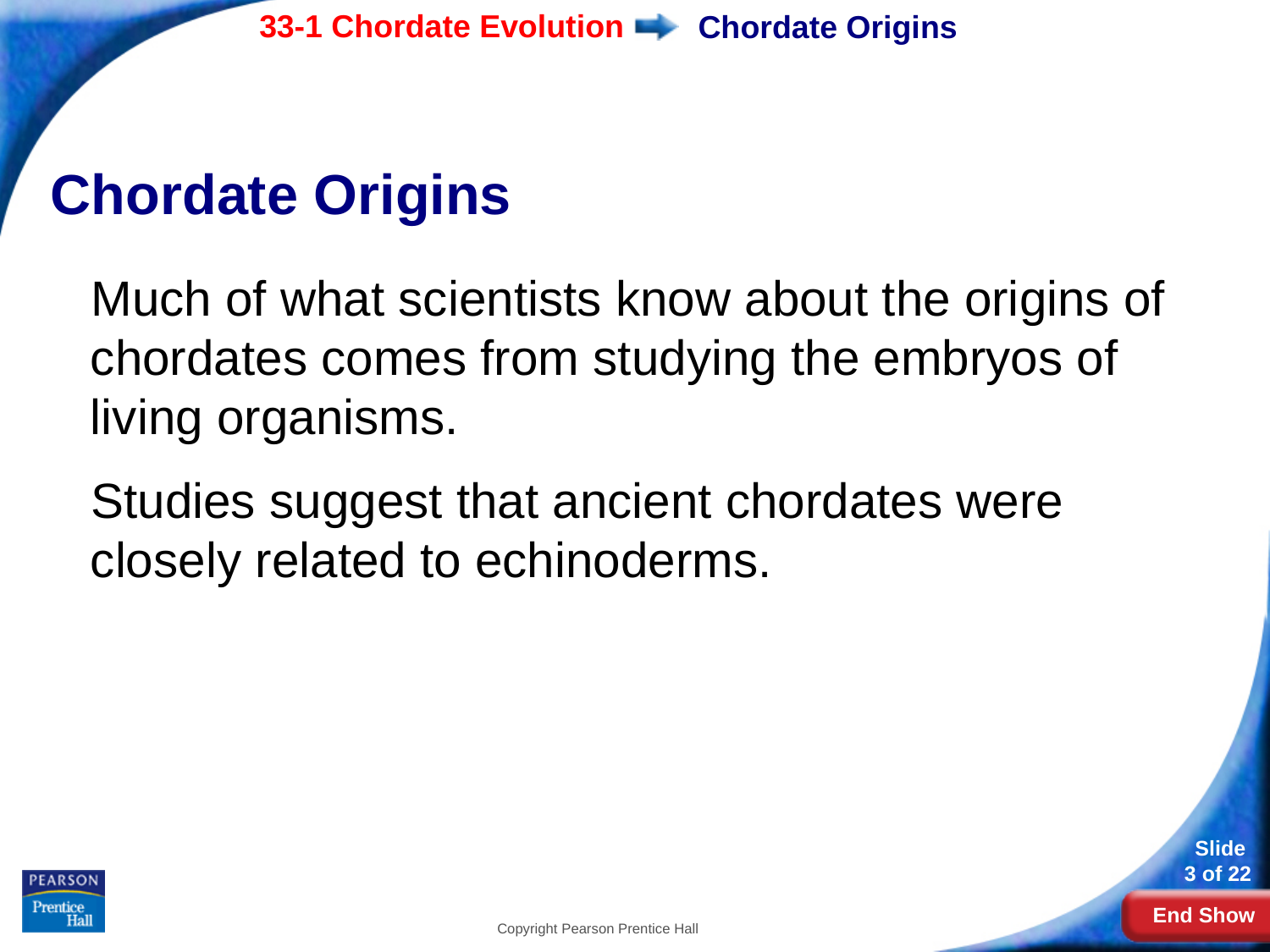

# Chordate Origins
Chordate Origins
Much of what scientists know about the origins of chordates comes from studying the embryos of living organisms.
Studies suggest that ancient chordates were closely related to echinoderms.

Copyright Pearson Prentice Hall